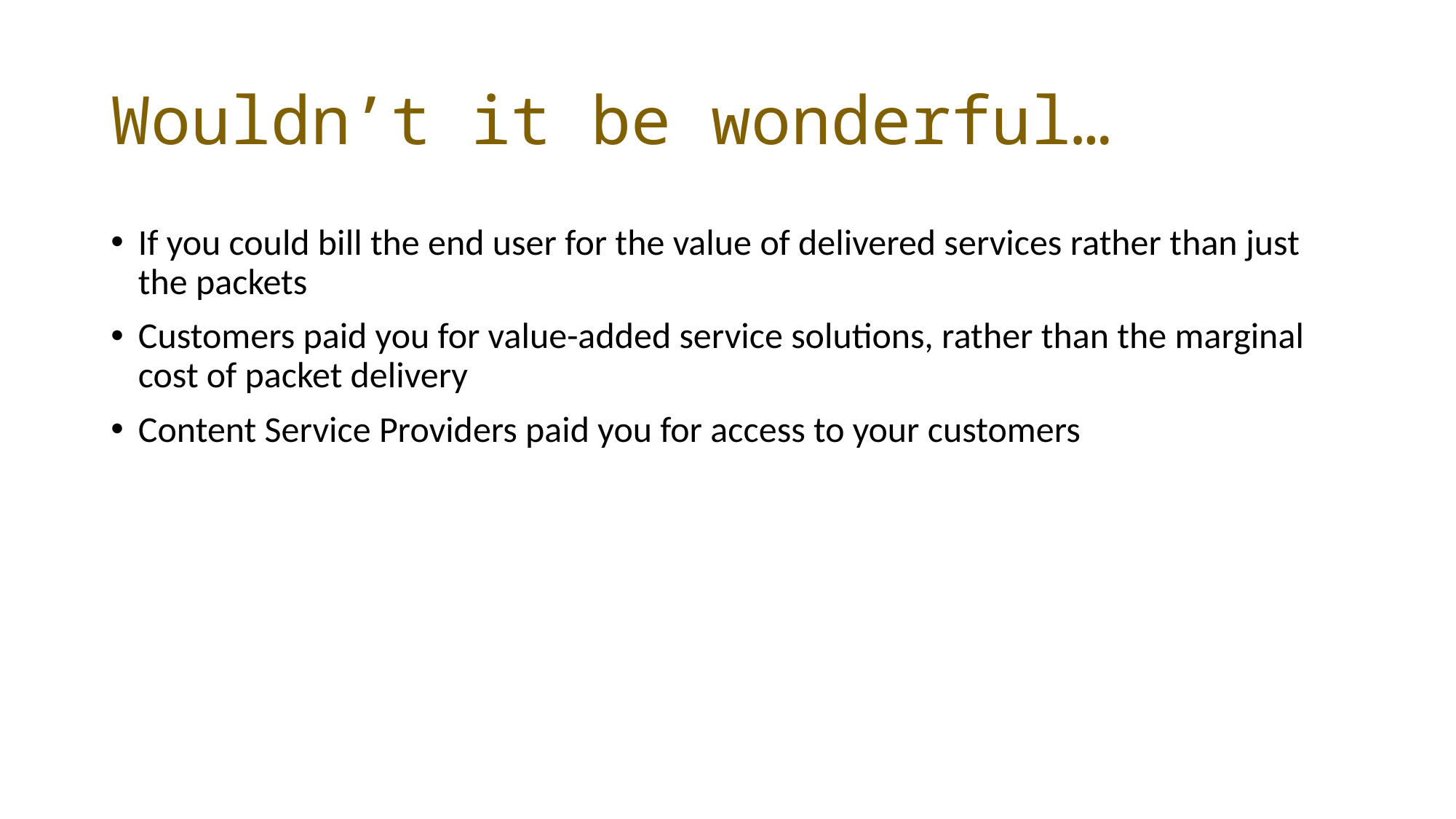

# Wouldn’t it be wonderful…
If you could bill the end user for the value of delivered services rather than just the packets
Customers paid you for value-added service solutions, rather than the marginal cost of packet delivery
Content Service Providers paid you for access to your customers